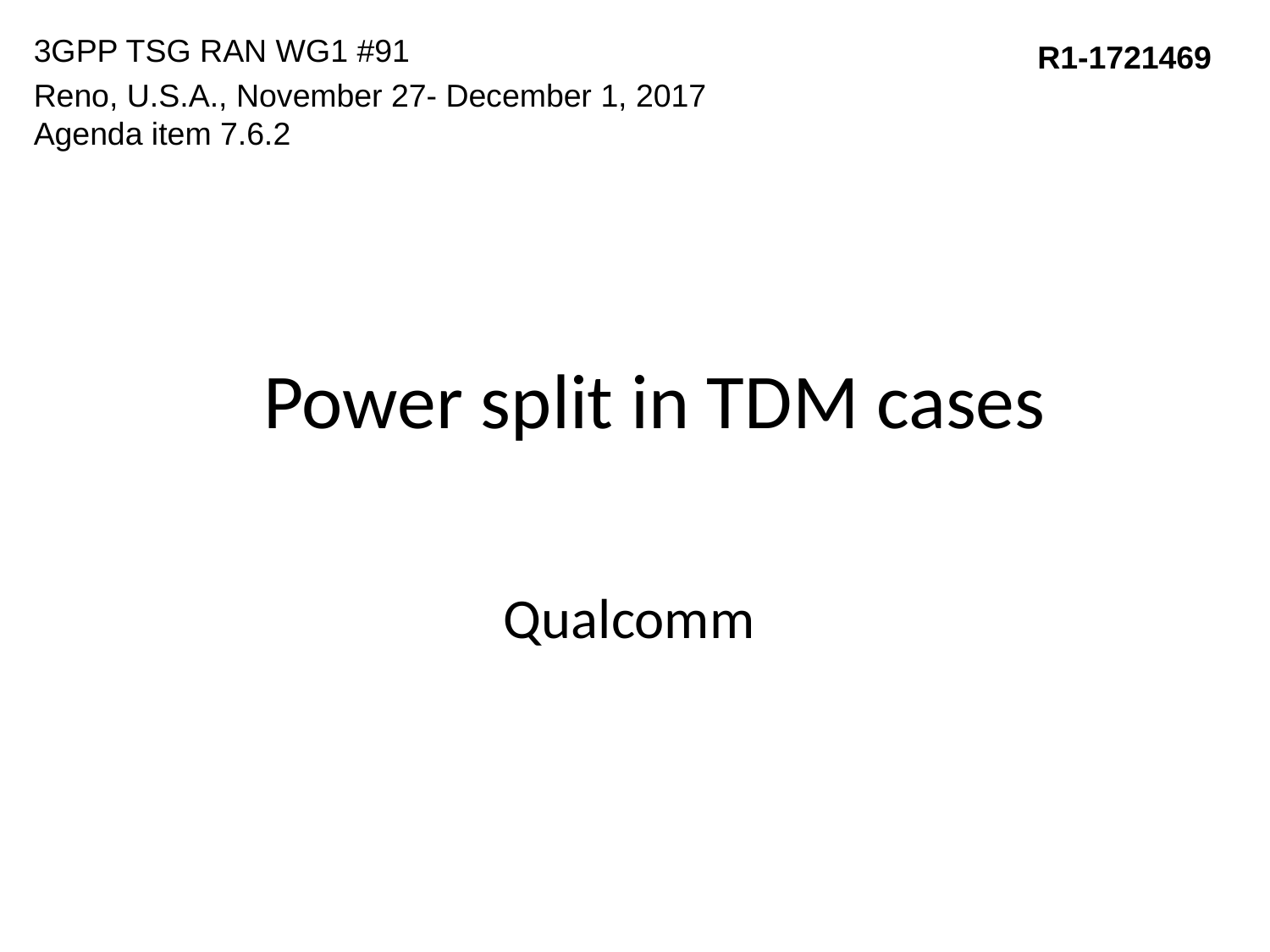

3GPP TSG RAN WG1 #91
Reno, U.S.A., November 27- December 1, 2017
Agenda item 7.6.2
R1-1721469
# Power split in TDM cases
Qualcomm